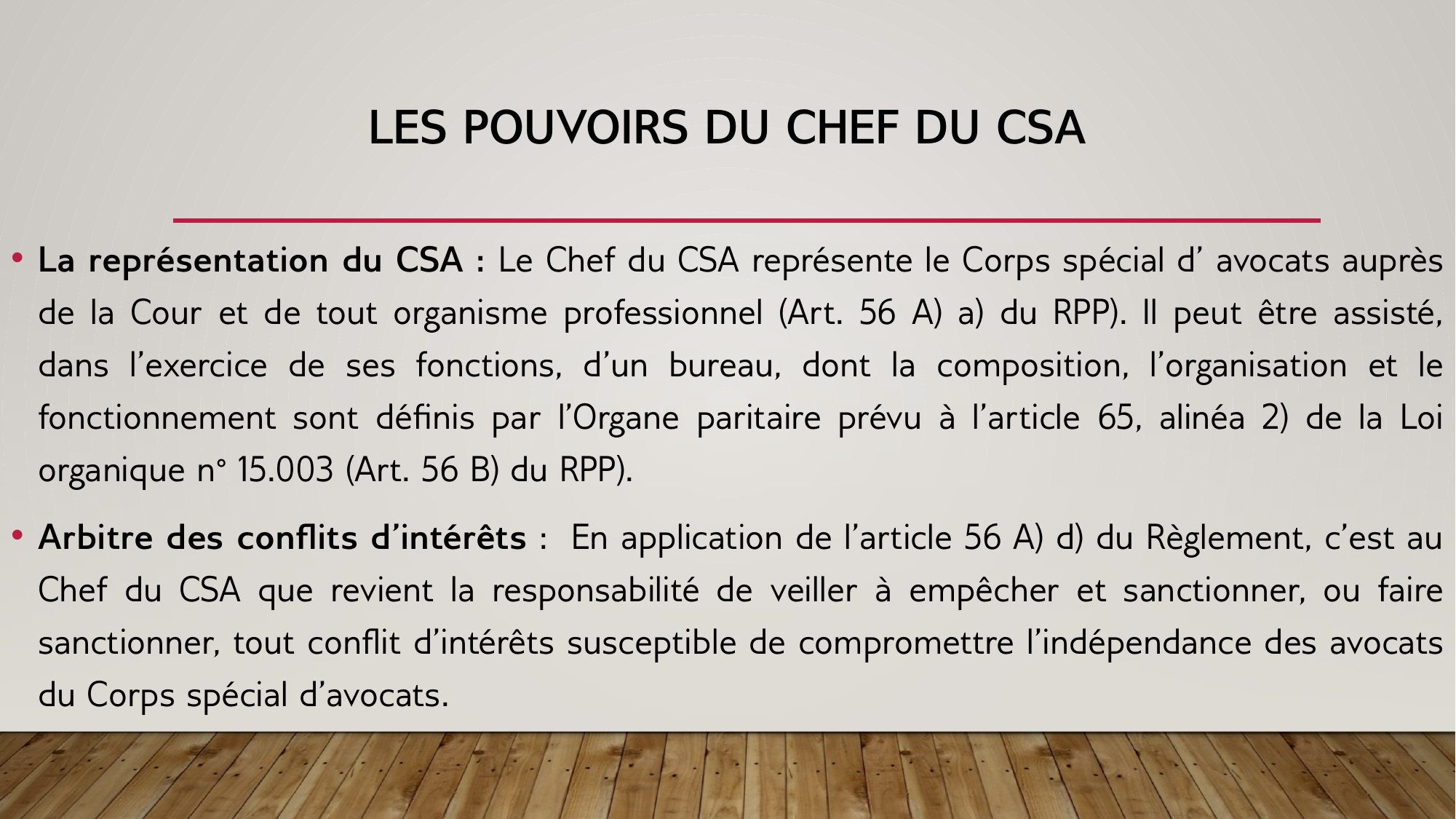

# LES POUVOIRS DU CHEF DU CSA
La représentation du CSA : Le Chef du CSA représente le Corps spécial d’ avocats auprès de la Cour et de tout organisme professionnel (Art. 56 A) a) du RPP). Il peut être assisté, dans l’exercice de ses fonctions, d’un bureau, dont la composition, l’organisation et le fonctionnement sont définis par l’Organe paritaire prévu à l’article 65, alinéa 2) de la Loi organique n° 15.003 (Art. 56 B) du RPP).
Arbitre des conflits d’intérêts :  En application de l’article 56 A) d) du Règlement, c’est au Chef du CSA que revient la responsabilité de veiller à empêcher et sanctionner, ou faire sanctionner, tout conflit d’intérêts susceptible de compromettre l’indépendance des avocats du Corps spécial d’avocats.